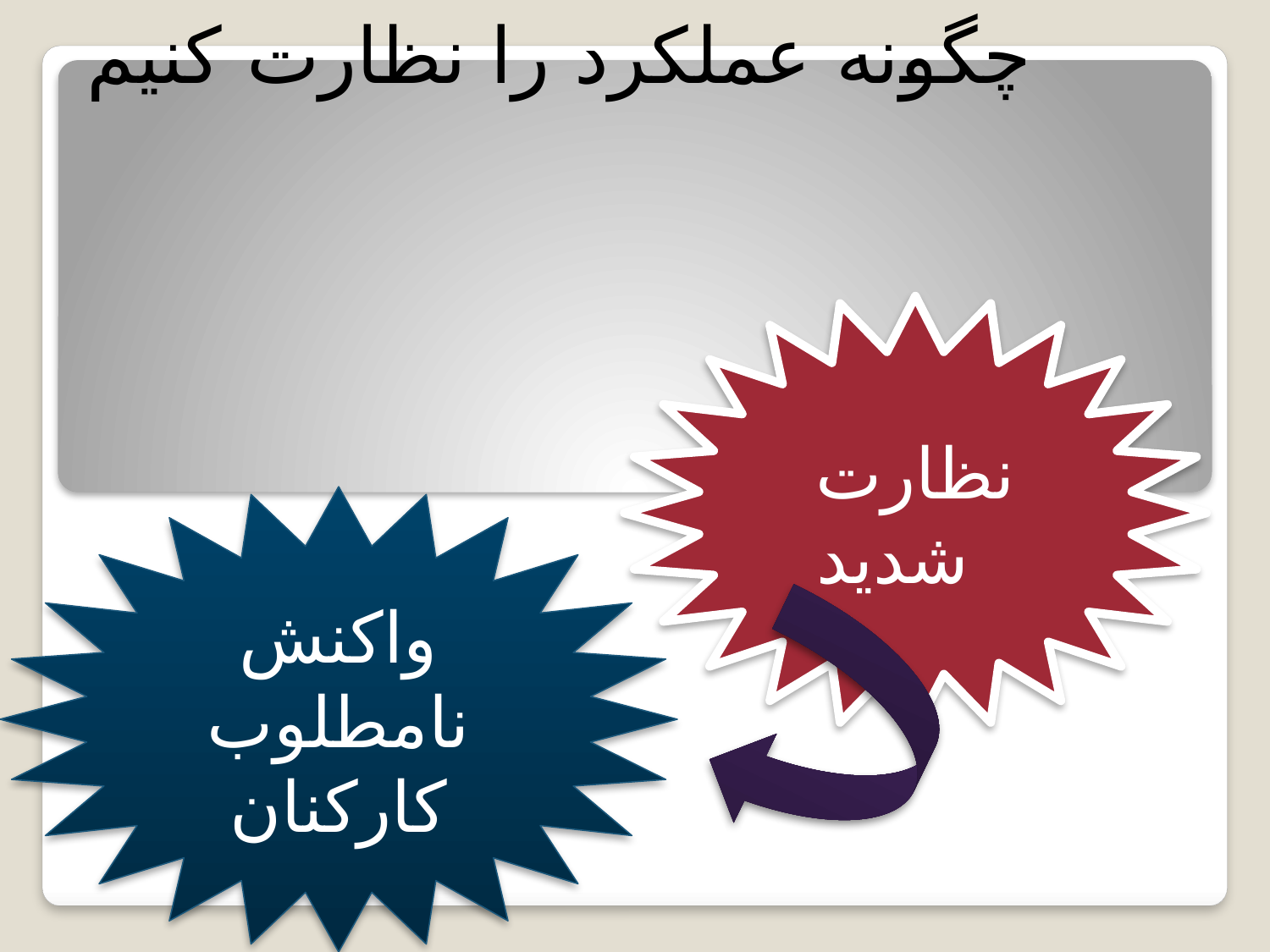

چگونه عملكرد را نظارت كنيم

#
نظارت شديد
واكنش نامطلوب كاركنان